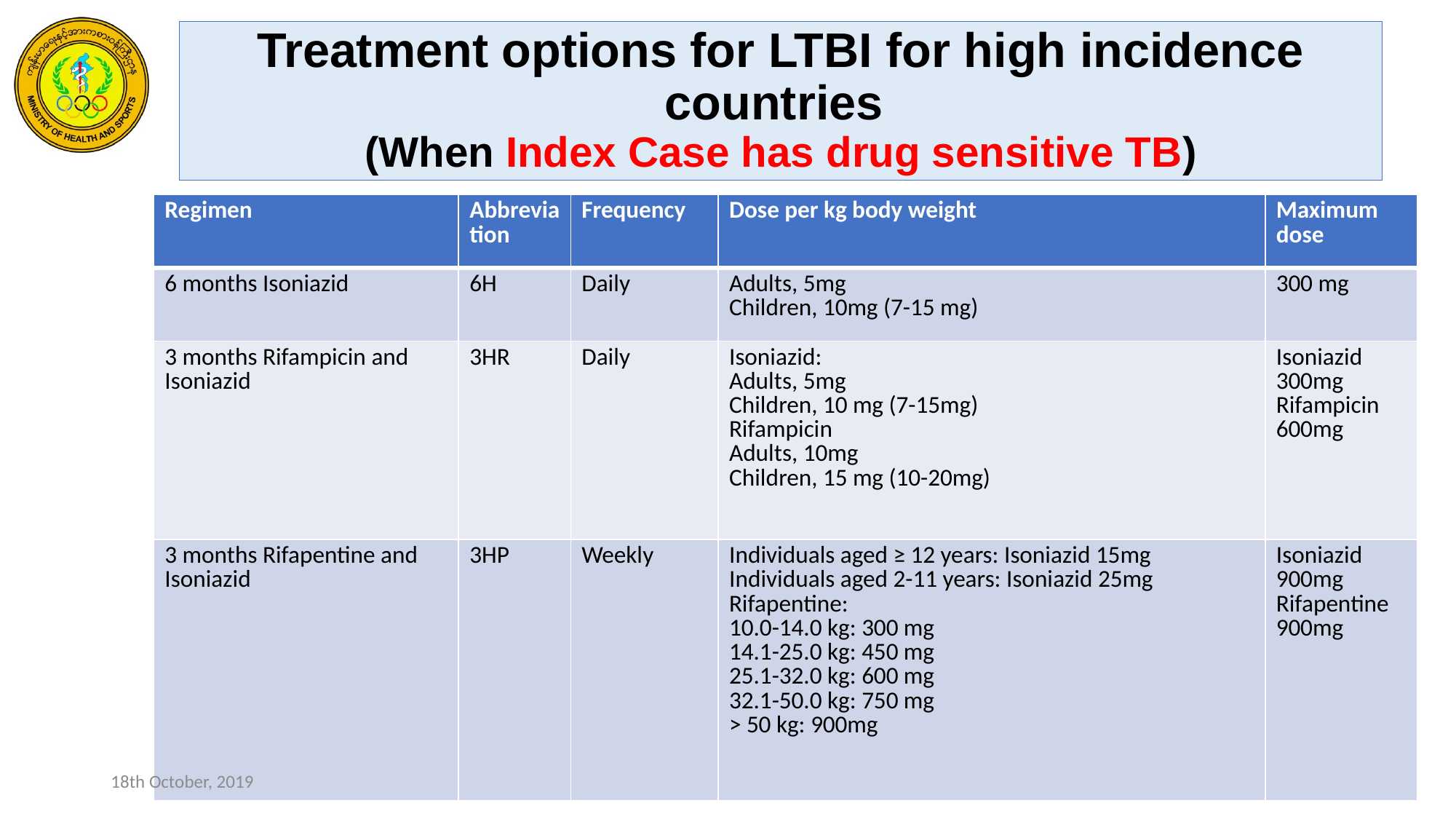

# Treatment options for LTBI for high incidence countries (When Index Case has drug sensitive TB)
| Regimen | Abbreviation | Frequency | Dose per kg body weight | Maximum dose |
| --- | --- | --- | --- | --- |
| 6 months Isoniazid | 6H | Daily | Adults, 5mg Children, 10mg (7-15 mg) | 300 mg |
| 3 months Rifampicin and Isoniazid | 3HR | Daily | Isoniazid: Adults, 5mg Children, 10 mg (7-15mg) Rifampicin Adults, 10mg Children, 15 mg (10-20mg) | Isoniazid 300mg Rifampicin 600mg |
| 3 months Rifapentine and Isoniazid | 3HP | Weekly | Individuals aged ≥ 12 years: Isoniazid 15mg Individuals aged 2-11 years: Isoniazid 25mg Rifapentine: 10.0-14.0 kg: 300 mg 14.1-25.0 kg: 450 mg 25.1-32.0 kg: 600 mg 32.1-50.0 kg: 750 mg > 50 kg: 900mg | Isoniazid 900mg Rifapentine 900mg |
18th October, 2019
LTBI ,Dr. Cho Cho San
23